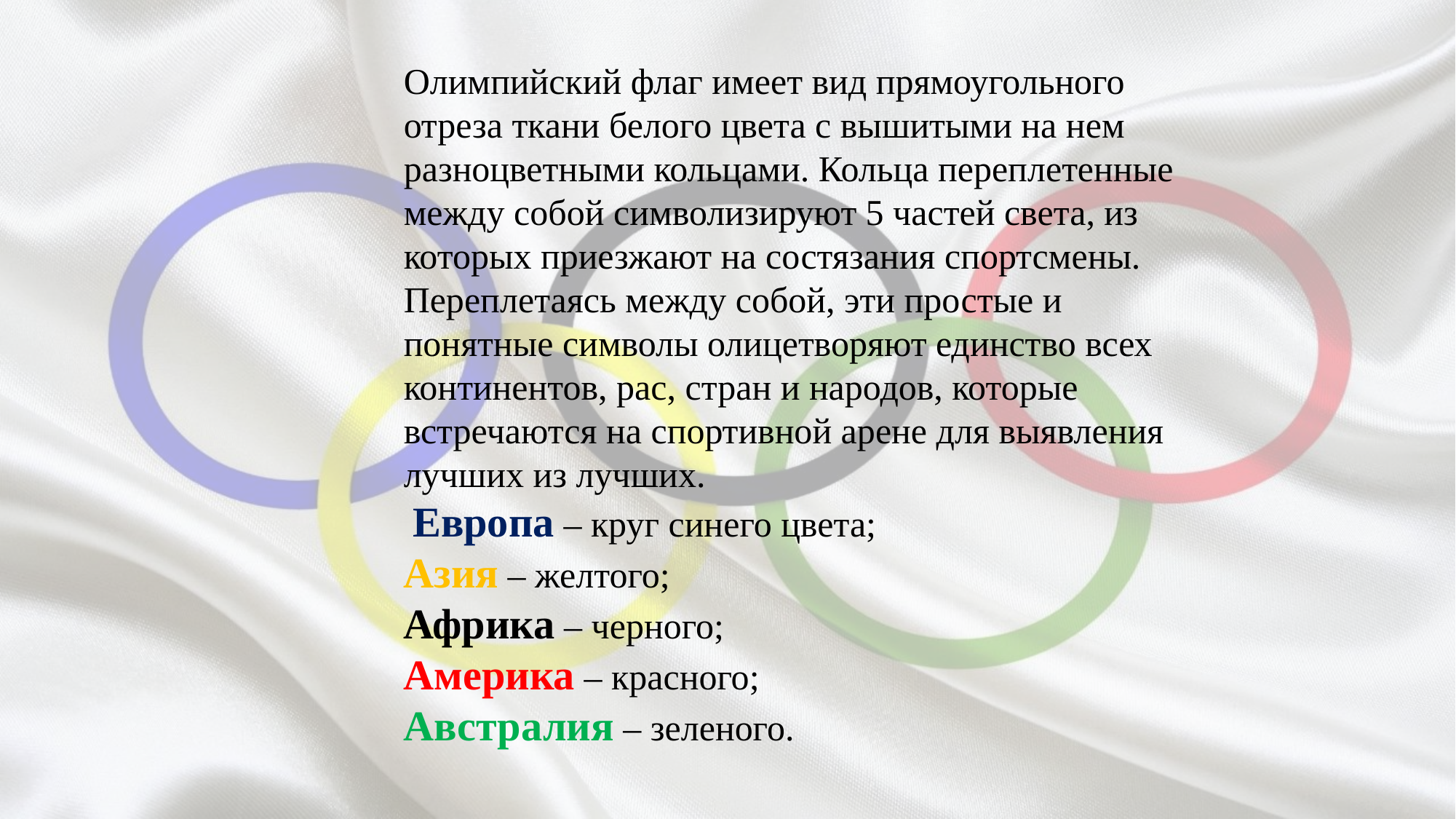

Олимпийский флаг имеет вид прямоугольного отреза ткани белого цвета с вышитыми на нем разноцветными кольцами. Кольца переплетенные между собой символизируют 5 частей света, из которых приезжают на состязания спортсмены. Переплетаясь между собой, эти простые и понятные символы олицетворяют единство всех континентов, рас, стран и народов, которые встречаются на спортивной арене для выявления лучших из лучших.
 Европа – круг синего цвета;
Азия – желтого;
Африка – черного;
Америка – красного;
Австралия – зеленого.